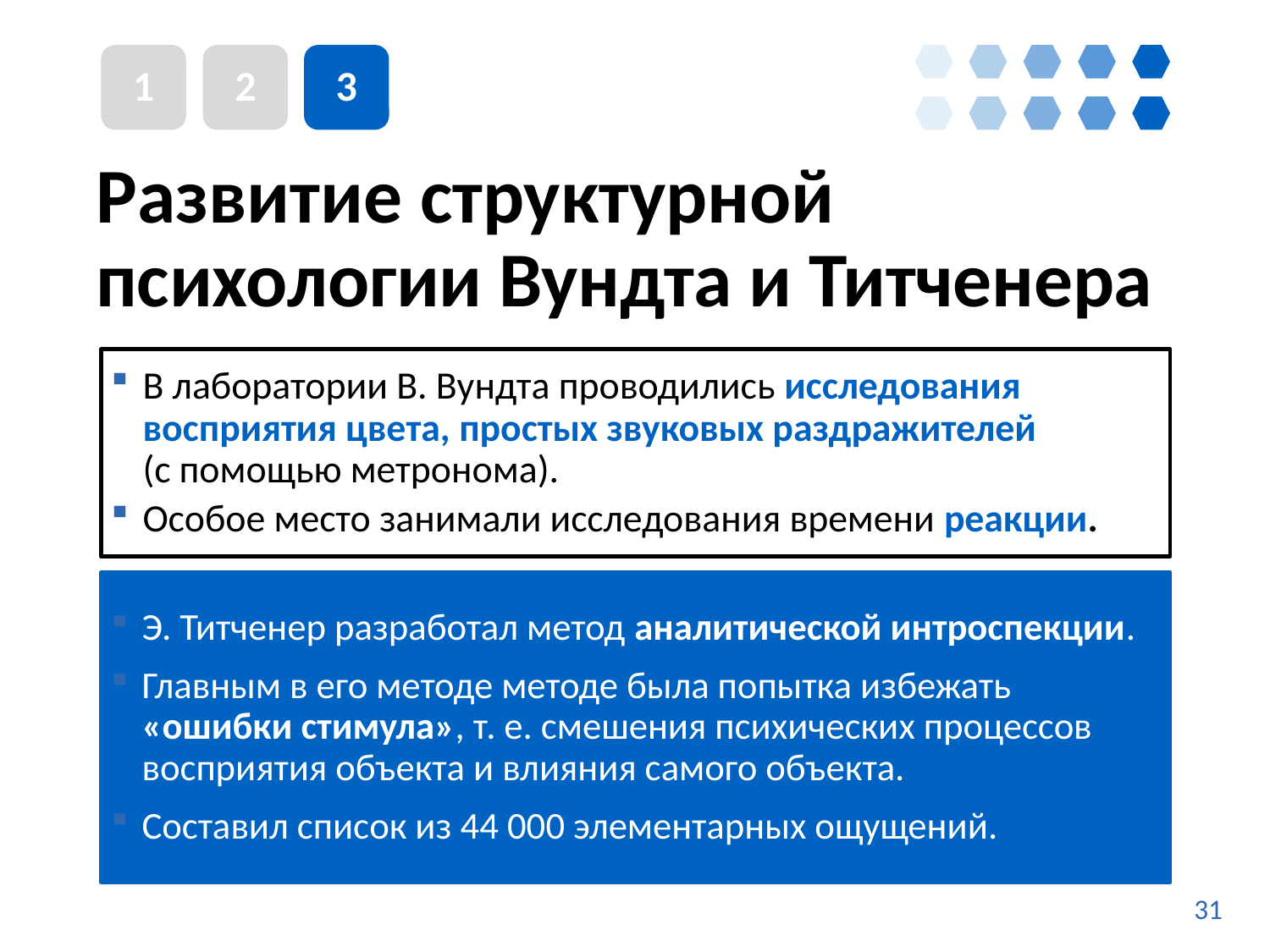

1
2
3
# Развитие структурной психологии Вундта и Титченера
В лаборатории В. Вундта проводились исследования восприятия цвета, простых звуковых раздражителей
(с помощью метронома).
Особое место занимали исследования времени реакции.
Э. Титченер разработал метод аналитической интроспекции.
Главным в его методе методе была попытка избежать  «ошибки стимула», т. е. смешения психических процессов восприятия объекта и влияния самого объекта.
Составил список из 44 000 элементарных ощущений.
31